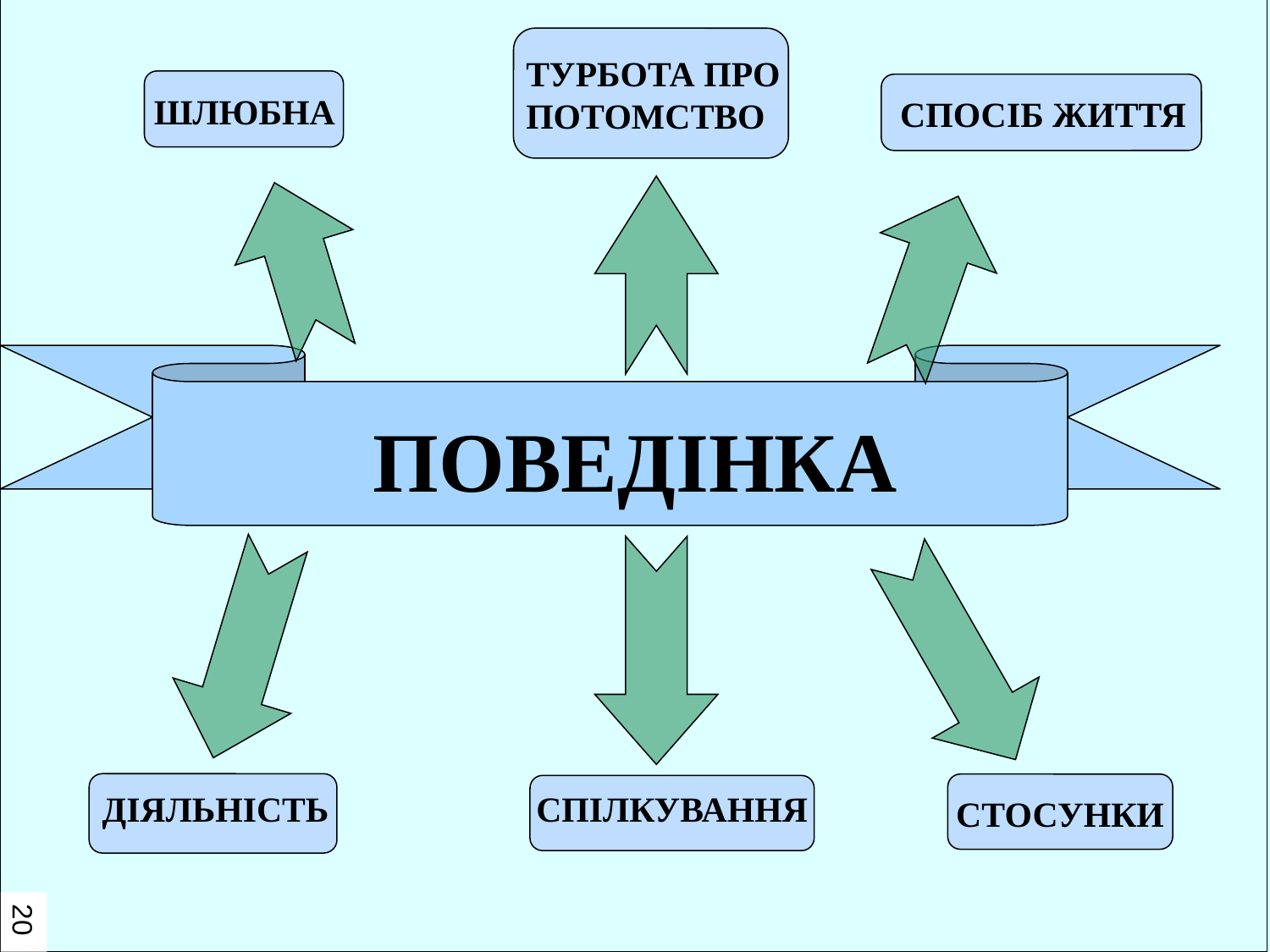

ТУРБОТА ПРО ПОТОМСТВО

ШЛЮБНА
СПОСІБ ЖИТТЯ

ДІЯЛЬНІСТЬ
СПІЛКУВАННЯ

ПОВЕДІНКА

СТОСУНКИ
20